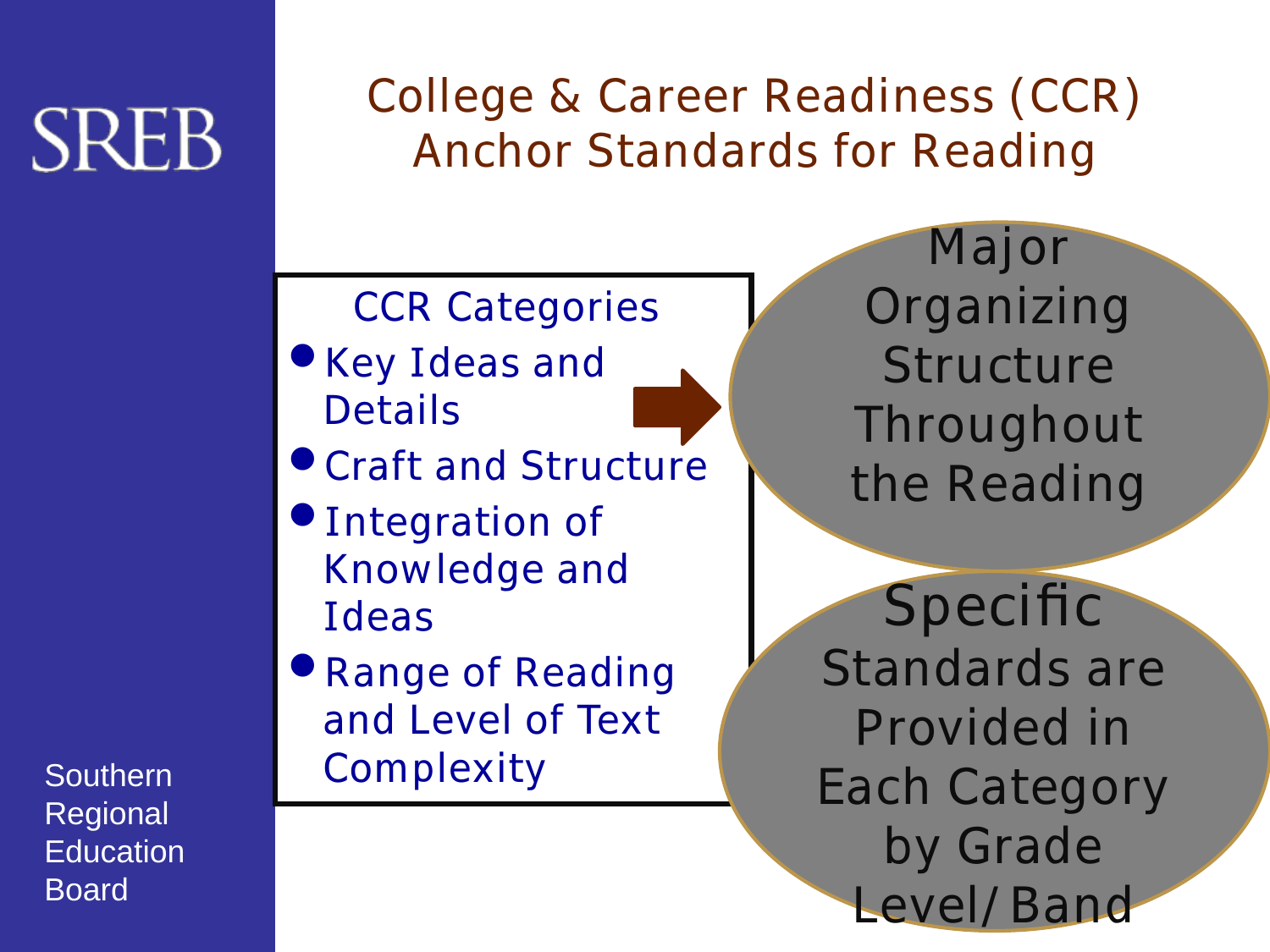

# College & Career Readiness (CCR) Anchor Standards for Reading
Major Organizing Structure Throughout the Reading

CCR Categories
Key Ideas and Details
Craft and Structure
Integration of Knowledge and Ideas
Range of Reading and Level of Text Complexity

Specific Standards are Provided in Each Category by Grade Level/Band